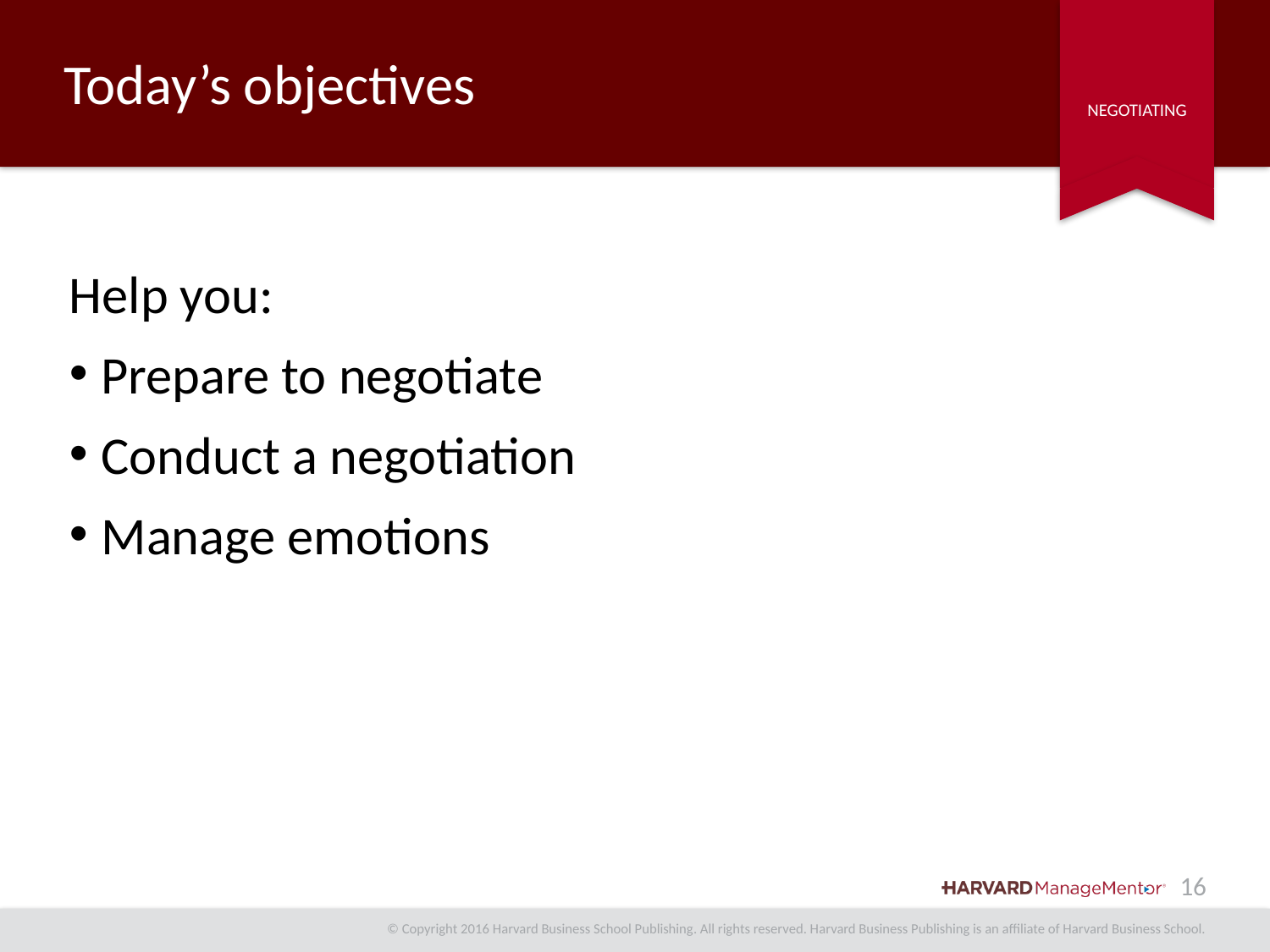

# Today’s objectives
Help you:
Prepare to negotiate
Conduct a negotiation
Manage emotions